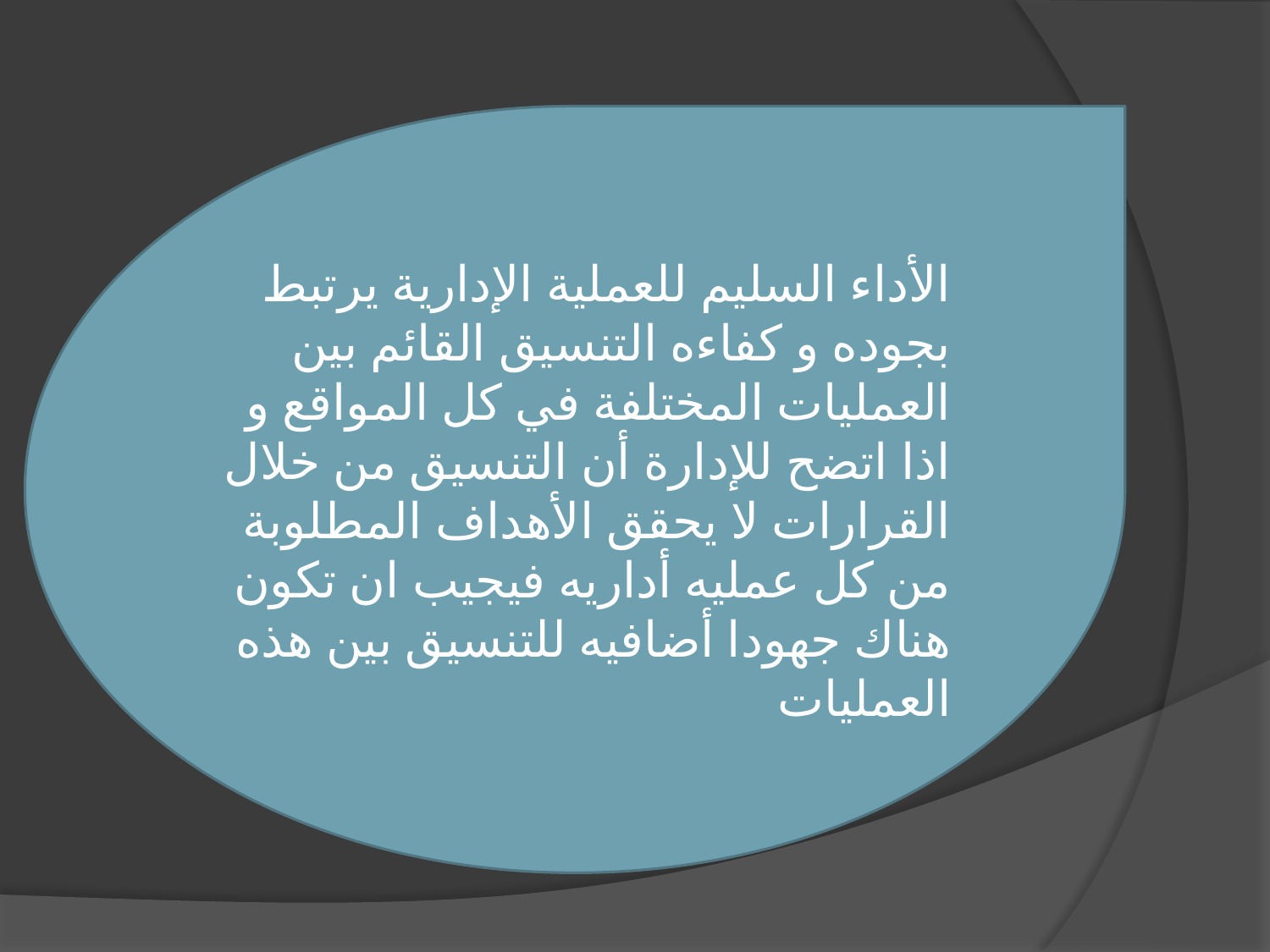

الأداء السليم للعملية الإدارية يرتبط بجوده و كفاءه التنسيق القائم بين العمليات المختلفة في كل المواقع و اذا اتضح للإدارة أن التنسيق من خلال القرارات لا يحقق الأهداف المطلوبة من كل عمليه أداريه فيجيب ان تكون هناك جهودا أضافيه للتنسيق بين هذه العمليات